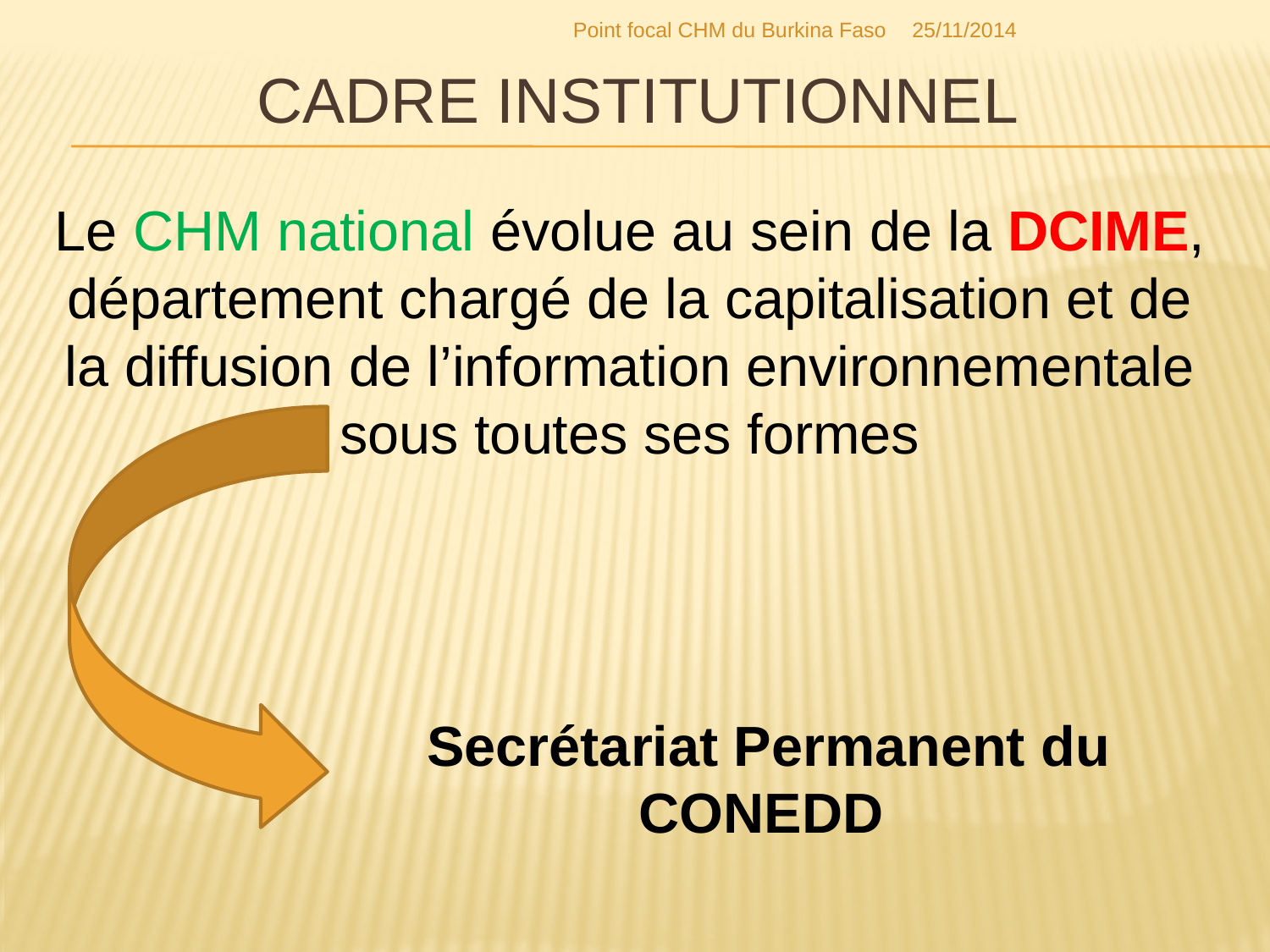

Point focal CHM du Burkina Faso
25/11/2014
# CADRE INSTITUTIONNEL
Le CHM national évolue au sein de la DCIME, département chargé de la capitalisation et de la diffusion de l’information environnementale sous toutes ses formes

Secrétariat Permanent du CONEDD